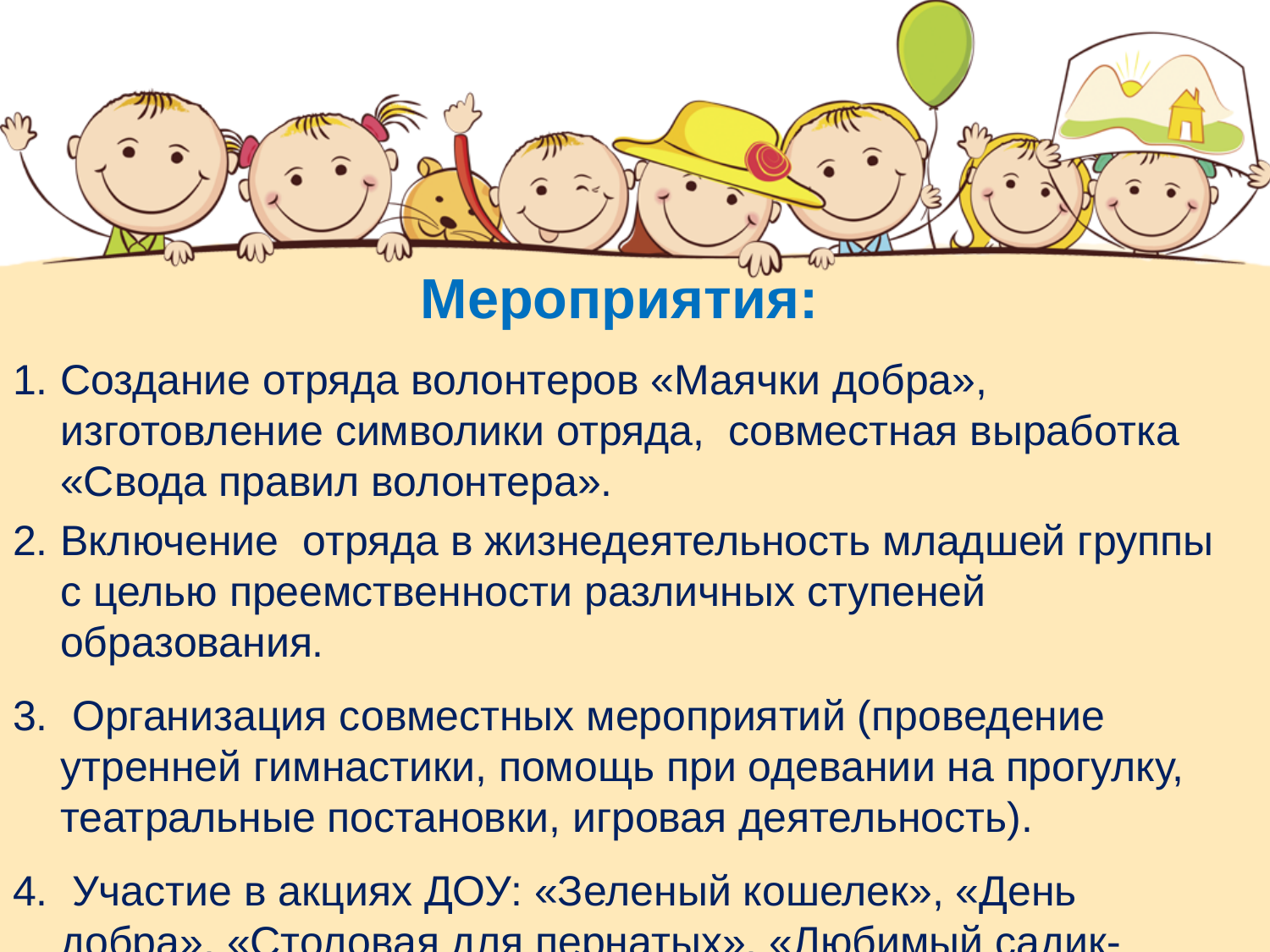

#
Мероприятия:
Создание отряда волонтеров «Маячки добра», изготовление символики отряда,  совместная выработка «Свода правил волонтера».
Включение  отряда в жизнедеятельность младшей группы с целью преемственности различных ступеней образования.
 Организация совместных мероприятий (проведение утренней гимнастики, помощь при одевании на прогулку, театральные постановки, игровая деятельность).
 Участие в акциях ДОУ: «Зеленый кошелек», «День добра», «Столовая для пернатых», «Любимый садик-чистый садик», «Открытка ветерану», концерт «День пожилого человека», акция «Подари книгу».